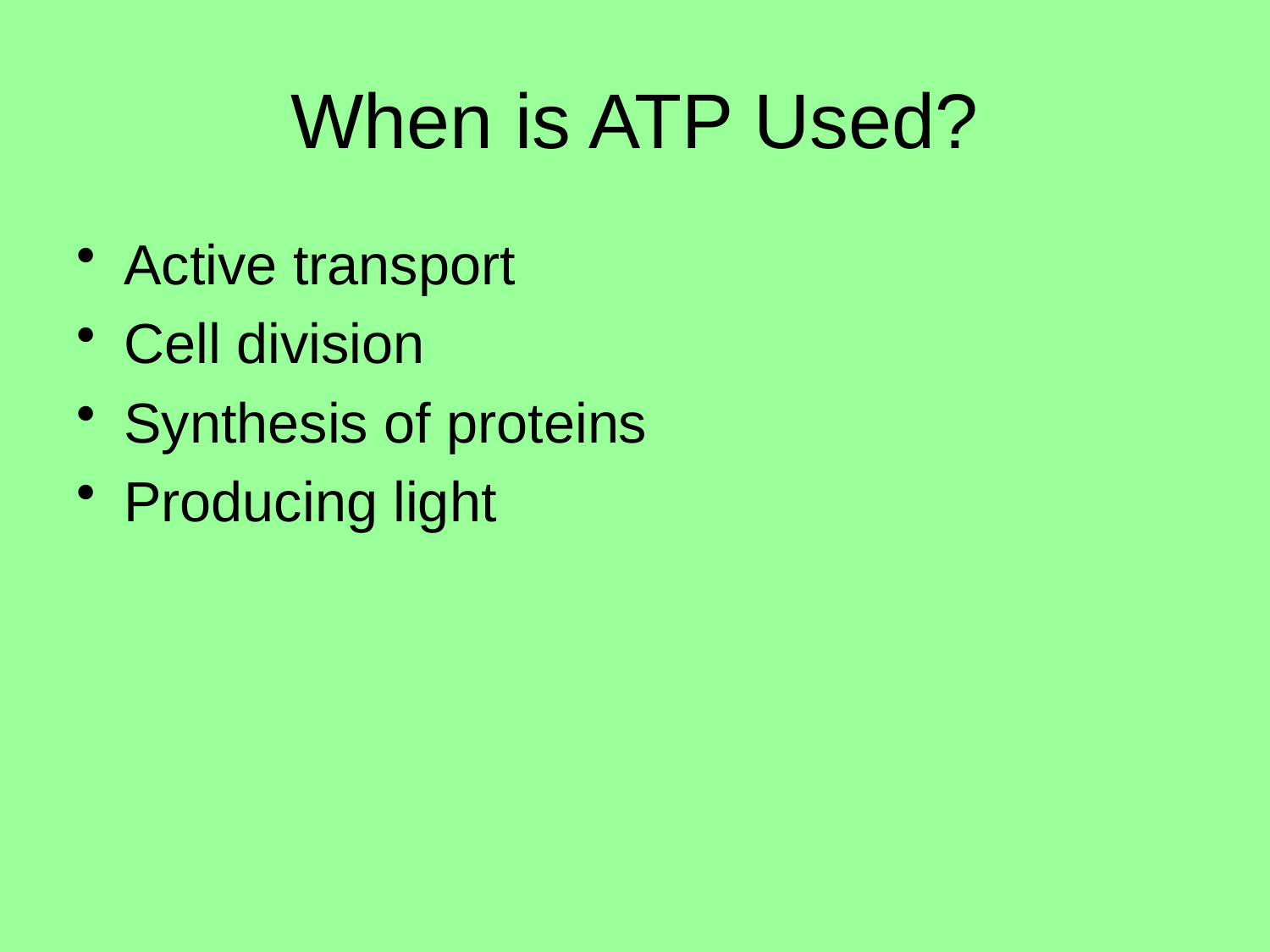

# When is ATP Used?
Active transport
Cell division
Synthesis of proteins
Producing light